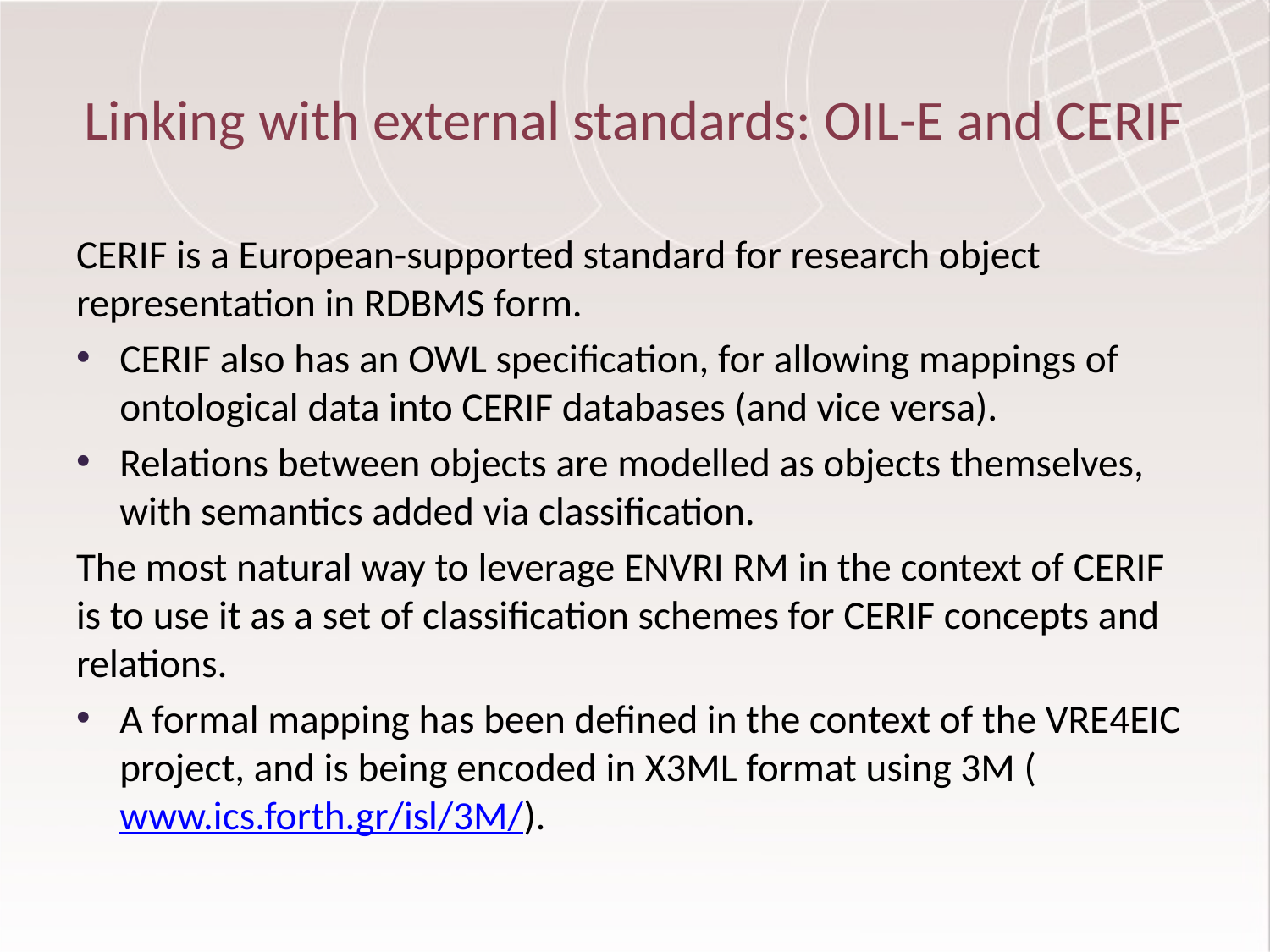

# Linking with external standards: OIL-E and CERIF
CERIF is a European-supported standard for research object representation in RDBMS form.
CERIF also has an OWL specification, for allowing mappings of ontological data into CERIF databases (and vice versa).
Relations between objects are modelled as objects themselves, with semantics added via classification.
The most natural way to leverage ENVRI RM in the context of CERIF is to use it as a set of classification schemes for CERIF concepts and relations.
A formal mapping has been defined in the context of the VRE4EIC project, and is being encoded in X3ML format using 3M (www.ics.forth.gr/isl/3M/).